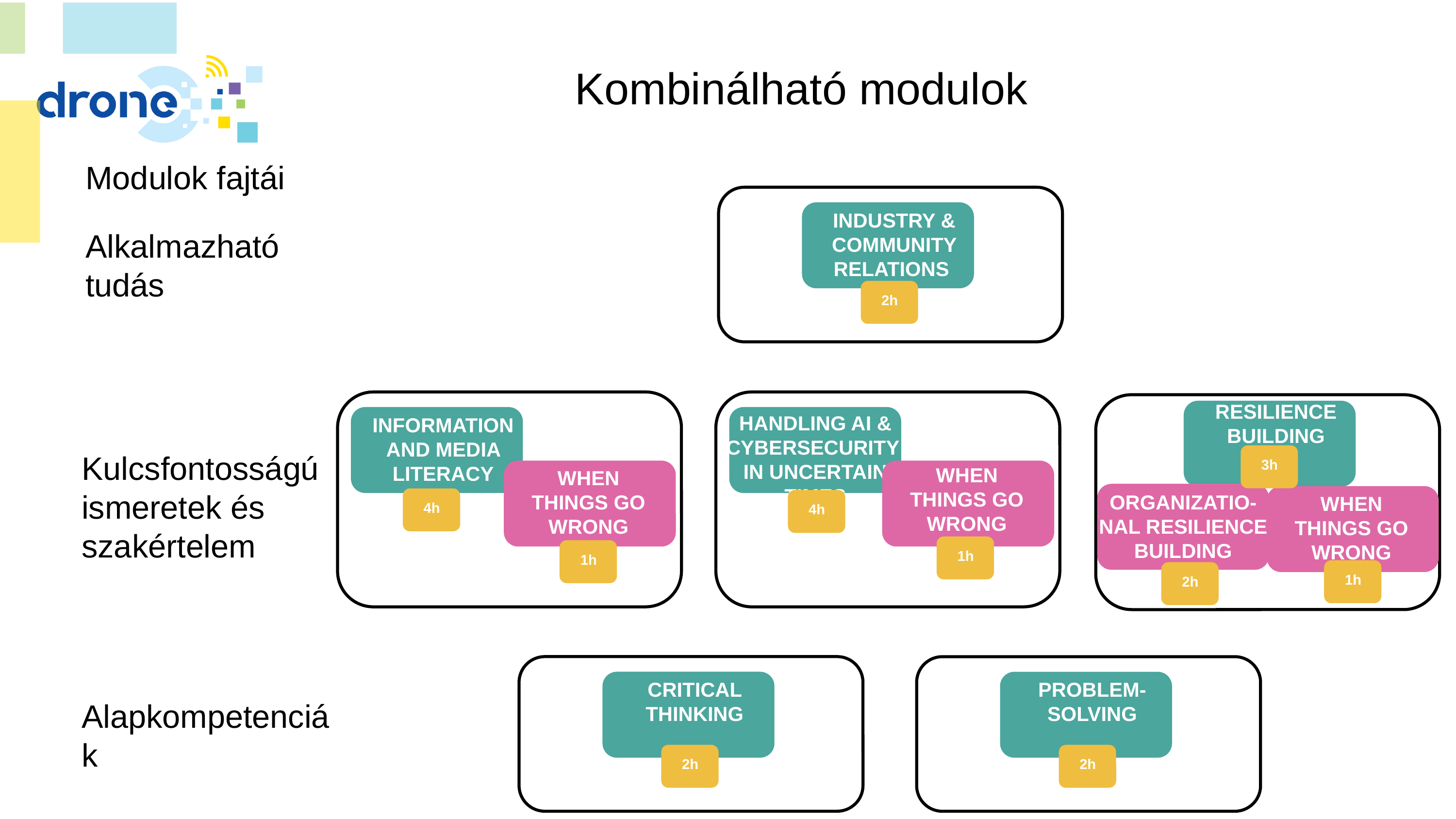

# Kombinálható modulok

Modulok fajtái

INDUSTRY & COMMUNITY RELATIONS
Alkalmazható tudás

2h

RESILIENCE BUILDING

HANDLING AI &
CYBERSECURITY
IN UNCERTAIN TIMES

INFORMATION AND MEDIA LITERACY
Kulcsfontosságú ismeretek és szakértelem

3h
WHEN THINGS GO WRONG

WHEN THINGS GO WRONG

ORGANIZATIO-NAL RESILIENCE BUILDING

WHEN THINGS GO WRONG

4h

4h

1h

1h

1h

2h

CRITICAL THINKING
PROBLEM-SOLVING
Alapkompetenciák

2h

2h